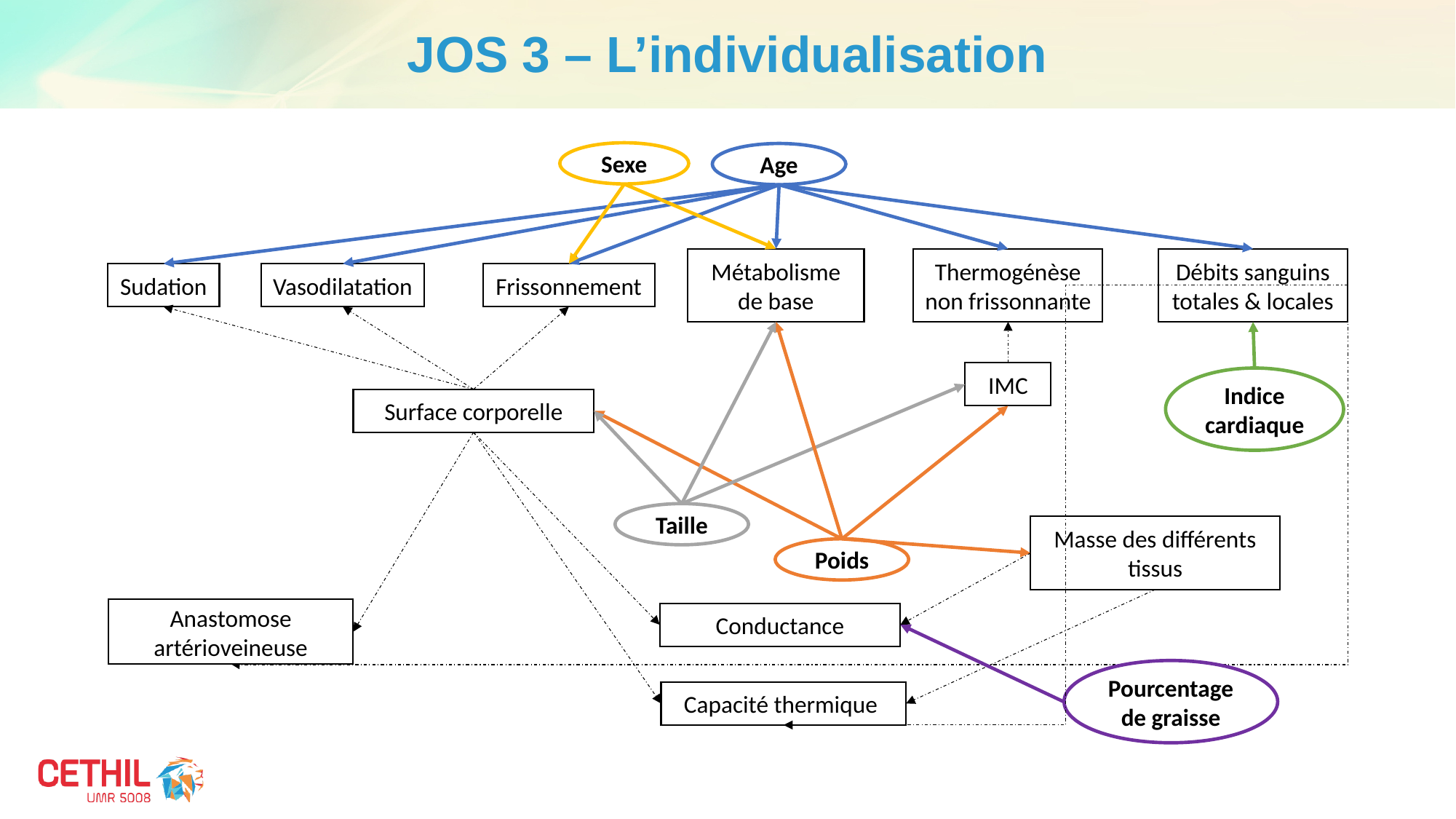

JOS 3 – L’individualisation

Sexe
Age
Métabolisme de base
Thermogénèse non frissonnante
Débits sanguins totales & locales
Sudation
Vasodilatation
Frissonnement
IMC
Indice cardiaque
Surface corporelle
Taille
Masse des différents tissus
Poids
Anastomose artérioveineuse
Conductance
Pourcentage de graisse
Capacité thermique